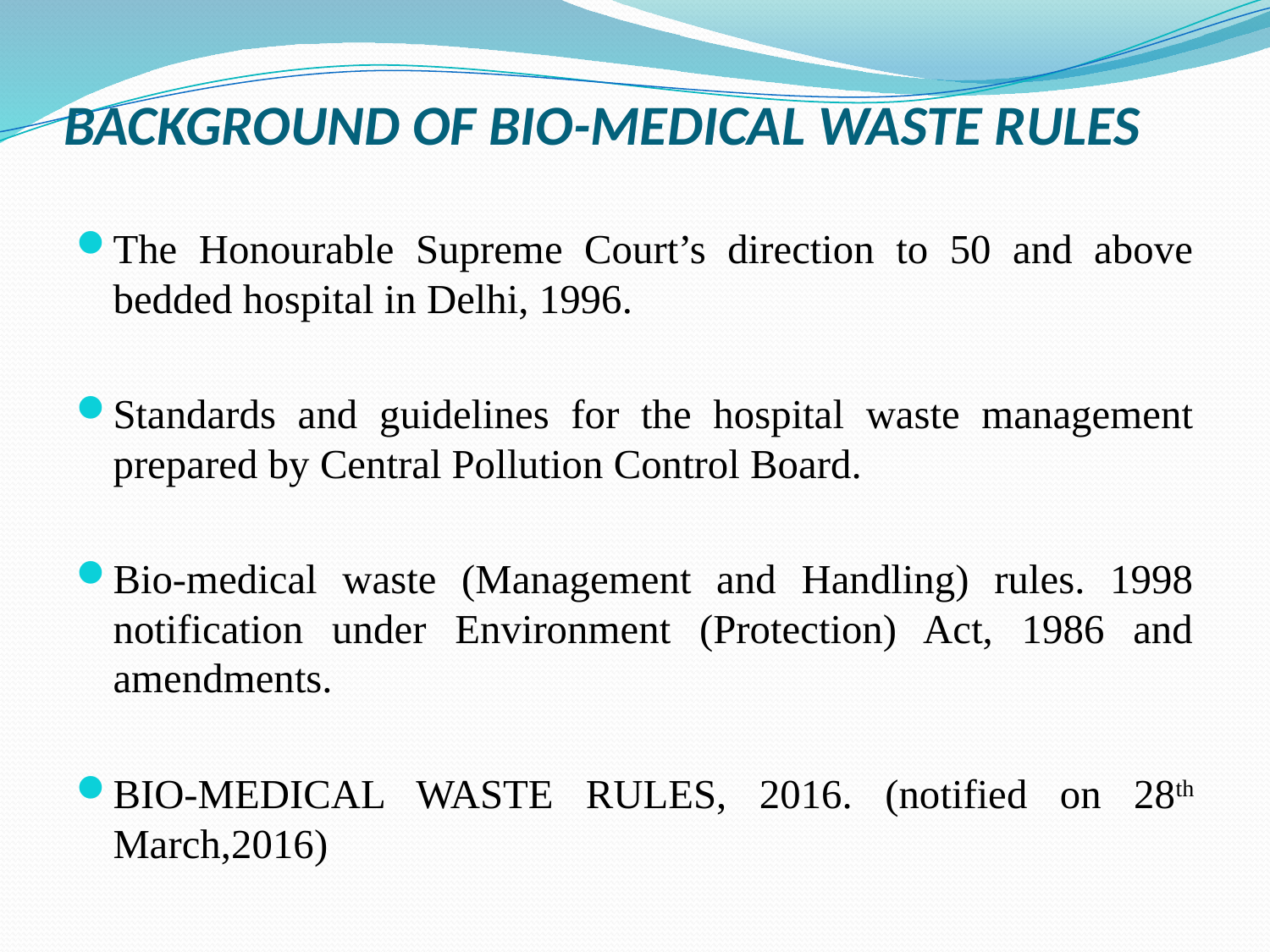

# BACKGROUND OF BIO-MEDICAL WASTE RULES
The Honourable Supreme Court’s direction to 50 and above bedded hospital in Delhi, 1996.

Standards and guidelines for the hospital waste management prepared by Central Pollution Control Board.

Bio-medical waste (Management and Handling) rules. 1998 notification under Environment (Protection) Act, 1986 and amendments.

BIO-MEDICAL WASTE RULES, 2016. (notified on 28th March,2016)